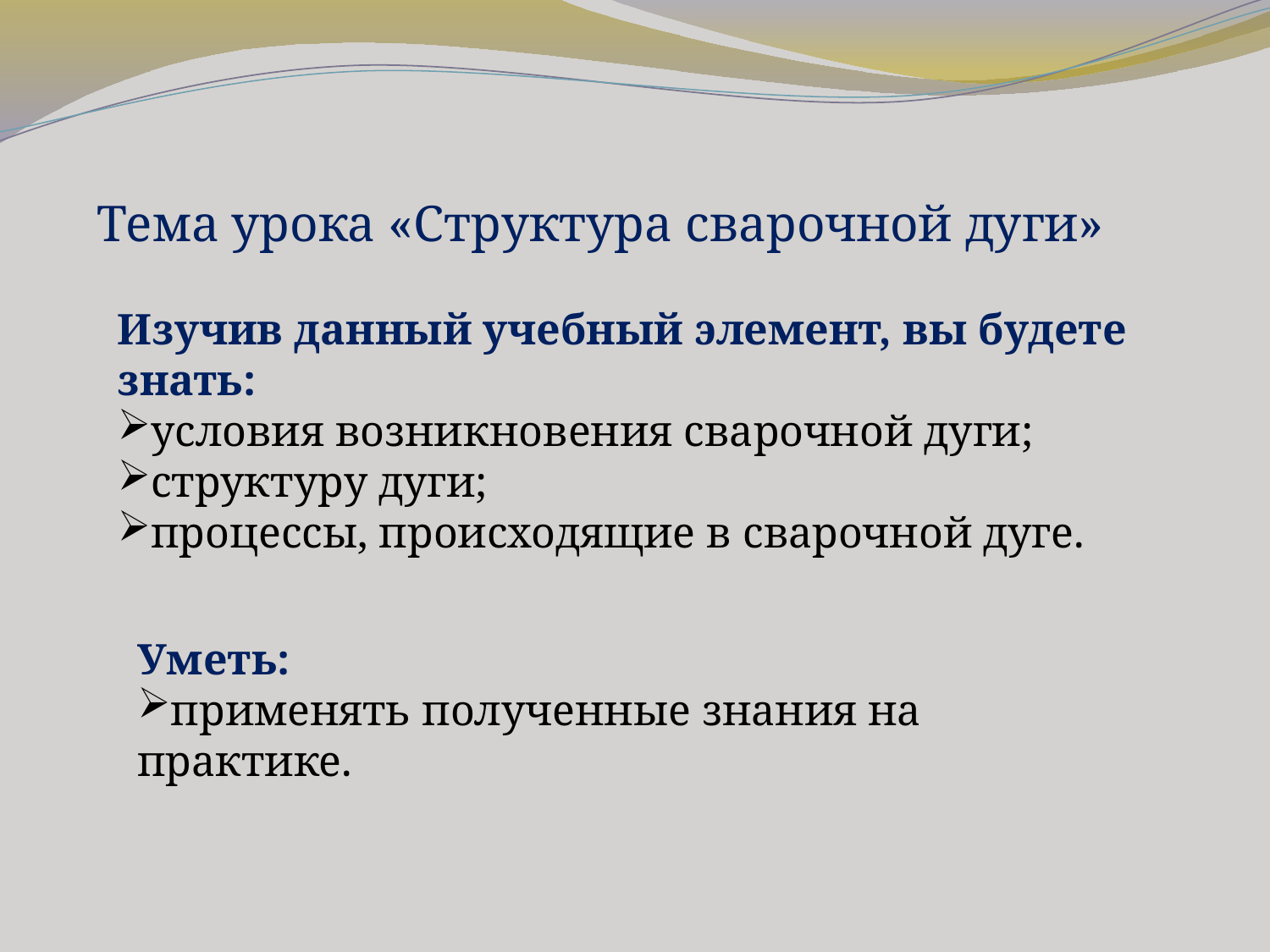

Тема урока «Структура сварочной дуги»

Изучив данный учебный элемент, вы будете знать:
условия возникновения сварочной дуги;
структуру дуги;
процессы, происходящие в сварочной дуге.

Уметь:
применять полученные знания на практике.